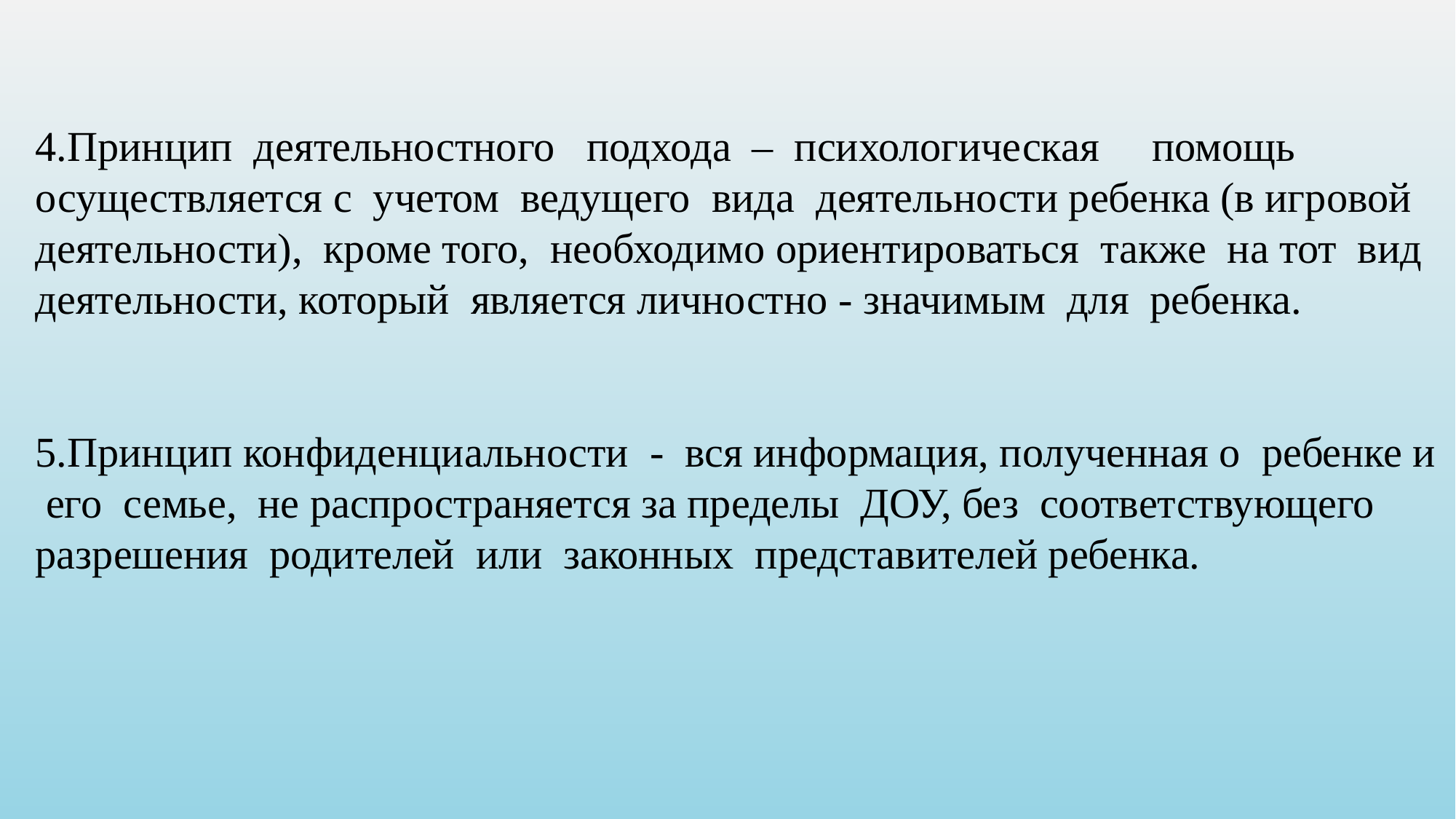

4.Принцип  деятельностного   подхода  –  психологическая     помощь  осуществляется с  учетом  ведущего  вида  деятельности ребенка (в игровой  деятельности),  кроме того,  необходимо ориентироваться  также  на тот  вид  деятельности, который  является личностно - значимым  для  ребенка.

5.Принцип конфиденциальности  -  вся информация, полученная о  ребенке и  его  семье,  не распространяется за пределы  ДОУ, без  соответствующего  разрешения  родителей  или  законных  представителей ребенка.